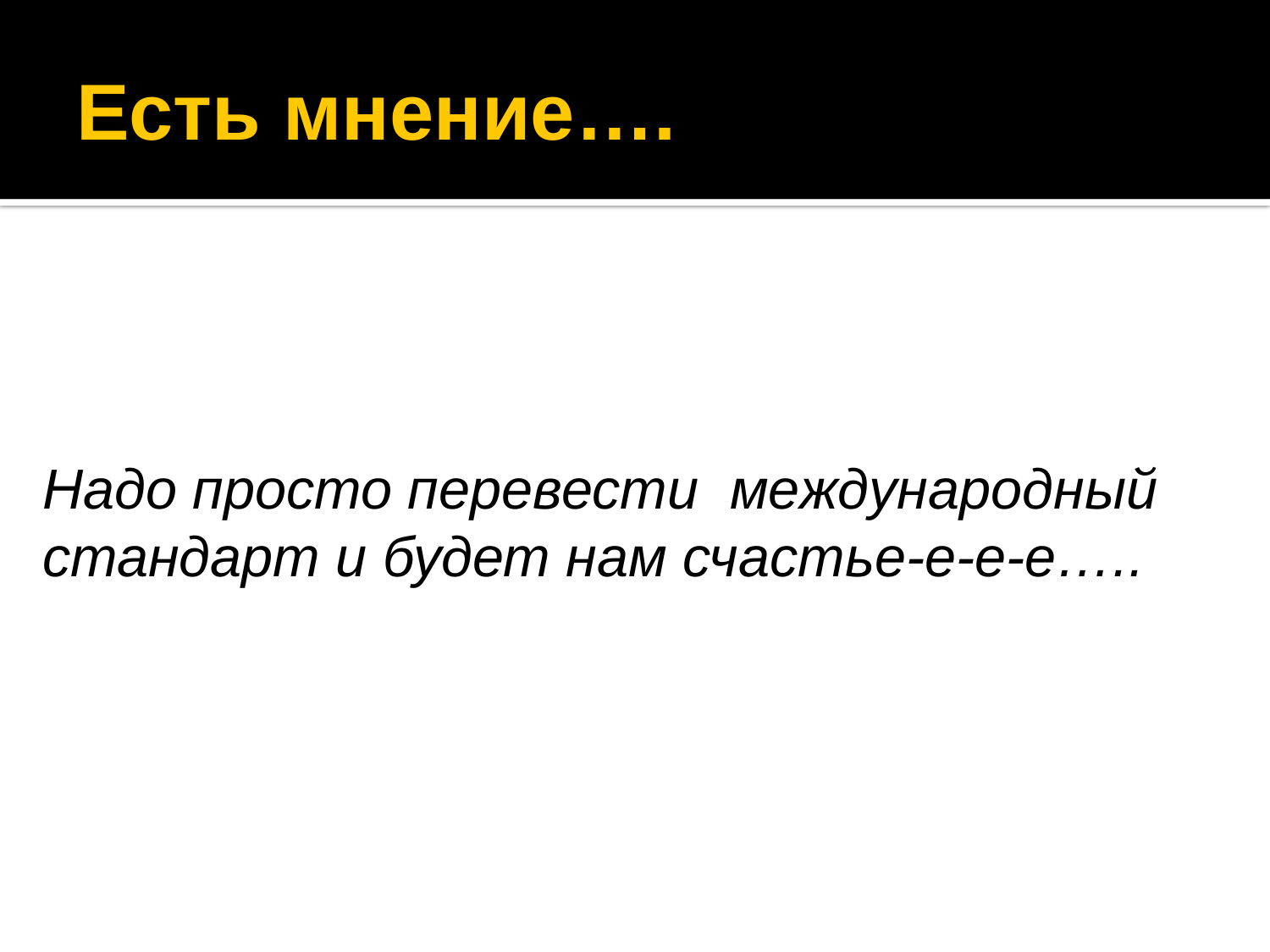

# Есть мнение….
Надо просто перевести  международный стандарт и будет нам счастье-е-е-е…..